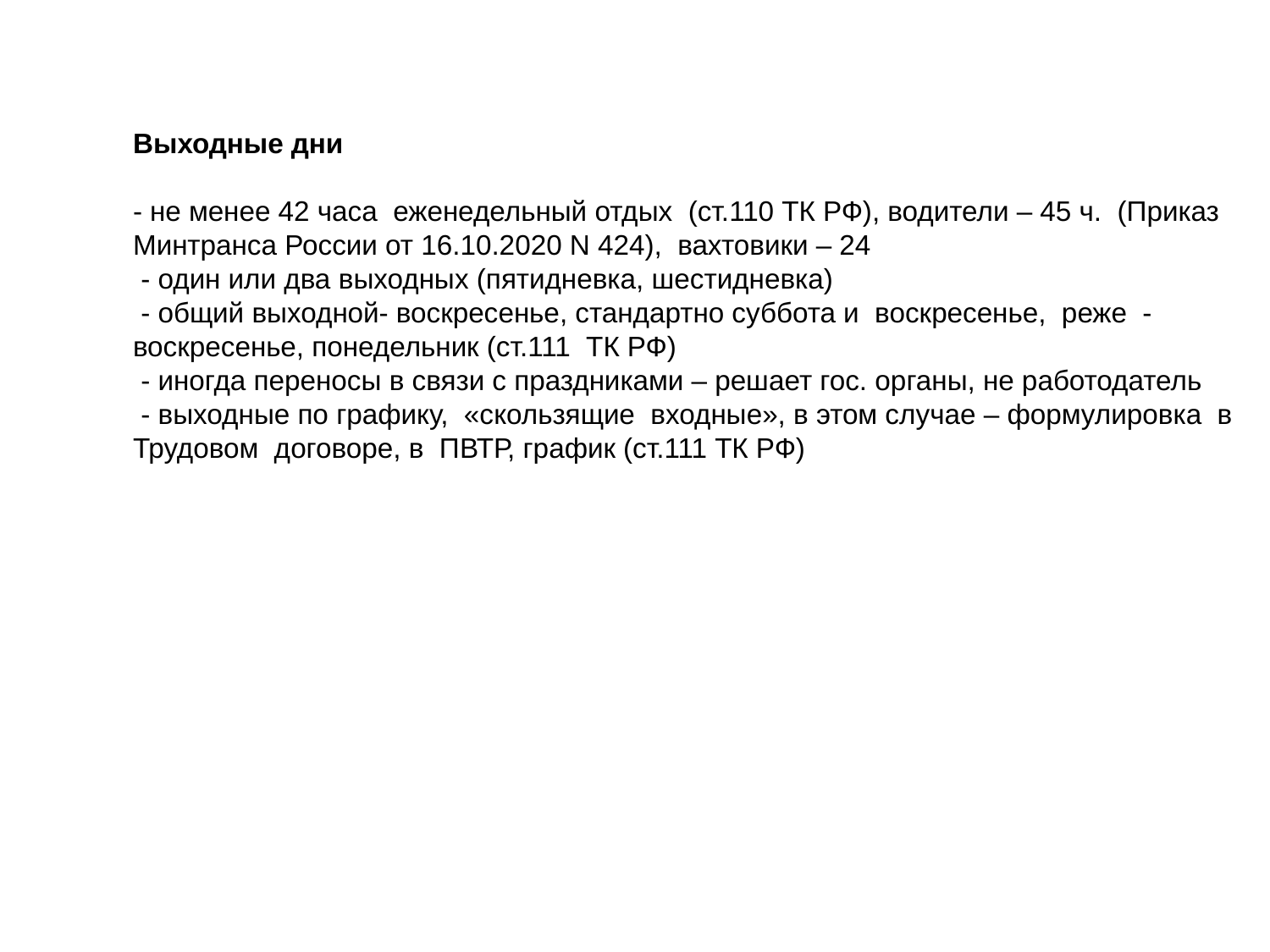

Выходные дни

- не менее 42 часа  еженедельный отдых  (ст.110 ТК РФ), водители – 45 ч.  (Приказ Минтранса России от 16.10.2020 N 424),  вахтовики – 24
 - один или два выходных (пятидневка, шестидневка)
 - общий выходной- воскресенье, стандартно суббота и  воскресенье,  реже  -воскресенье, понедельник (ст.111  ТК РФ)
 - иногда переносы в связи с праздниками – решает гос. органы, не работодатель
 - выходные по графику,  «скользящие  входные», в этом случае – формулировка  в  Трудовом  договоре, в  ПВТР, график (ст.111 ТК РФ)
21